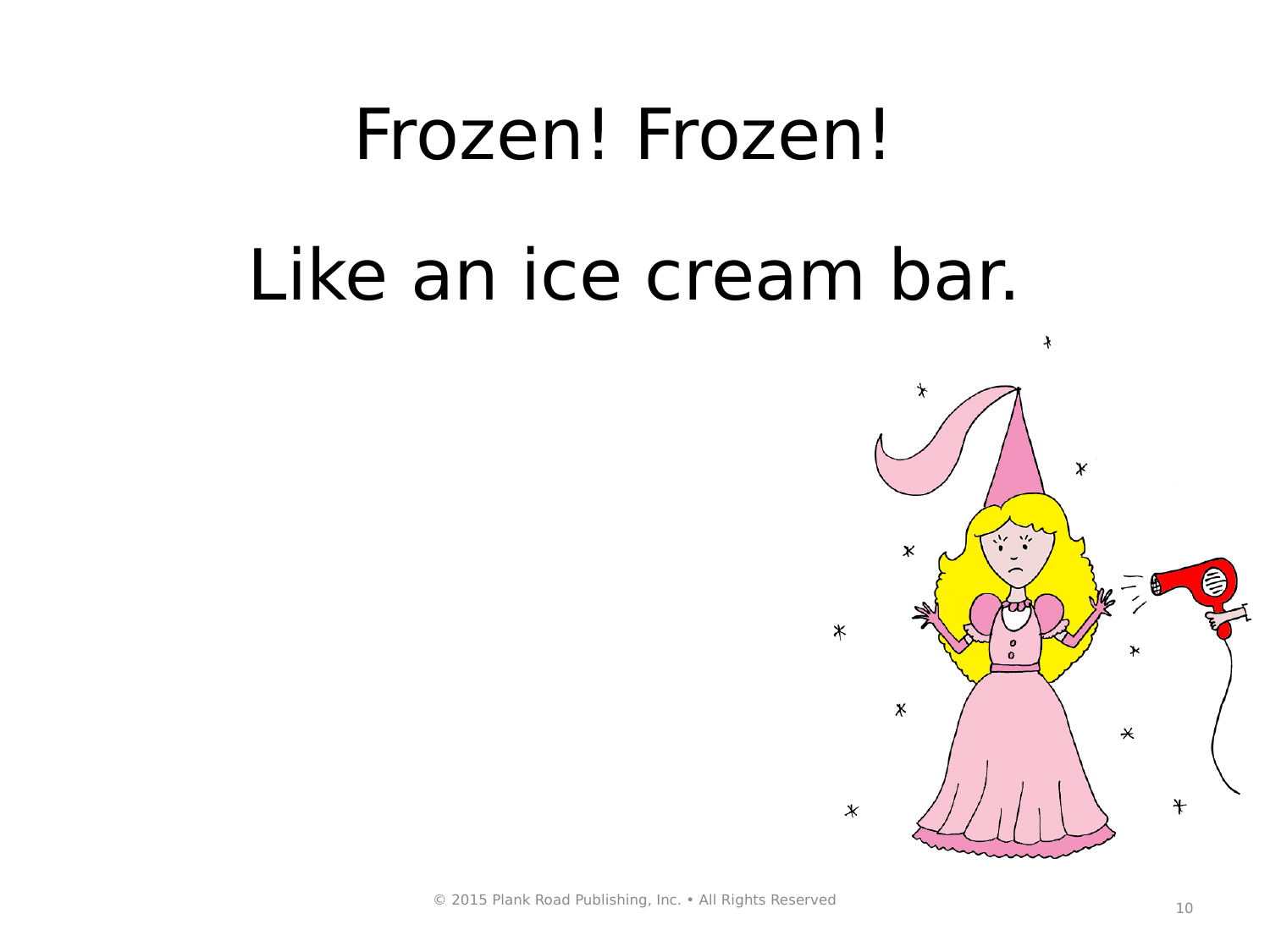

Frozen! Frozen!
Like an ice cream bar.
10